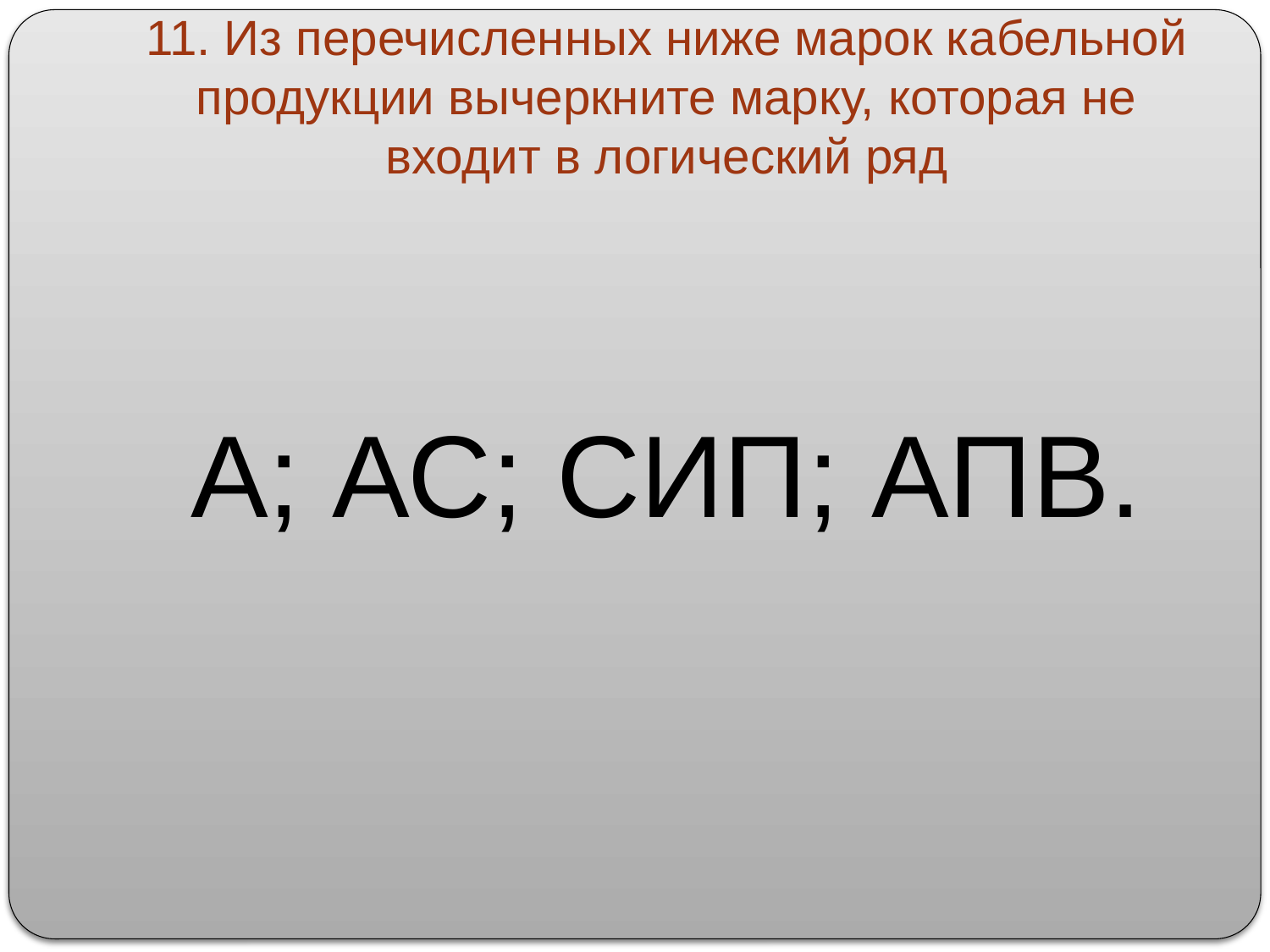

# 11. Из перечисленных ниже марок кабельной продукции вычеркните марку, которая не входит в логический ряд

А; АС; СИП; АПВ.